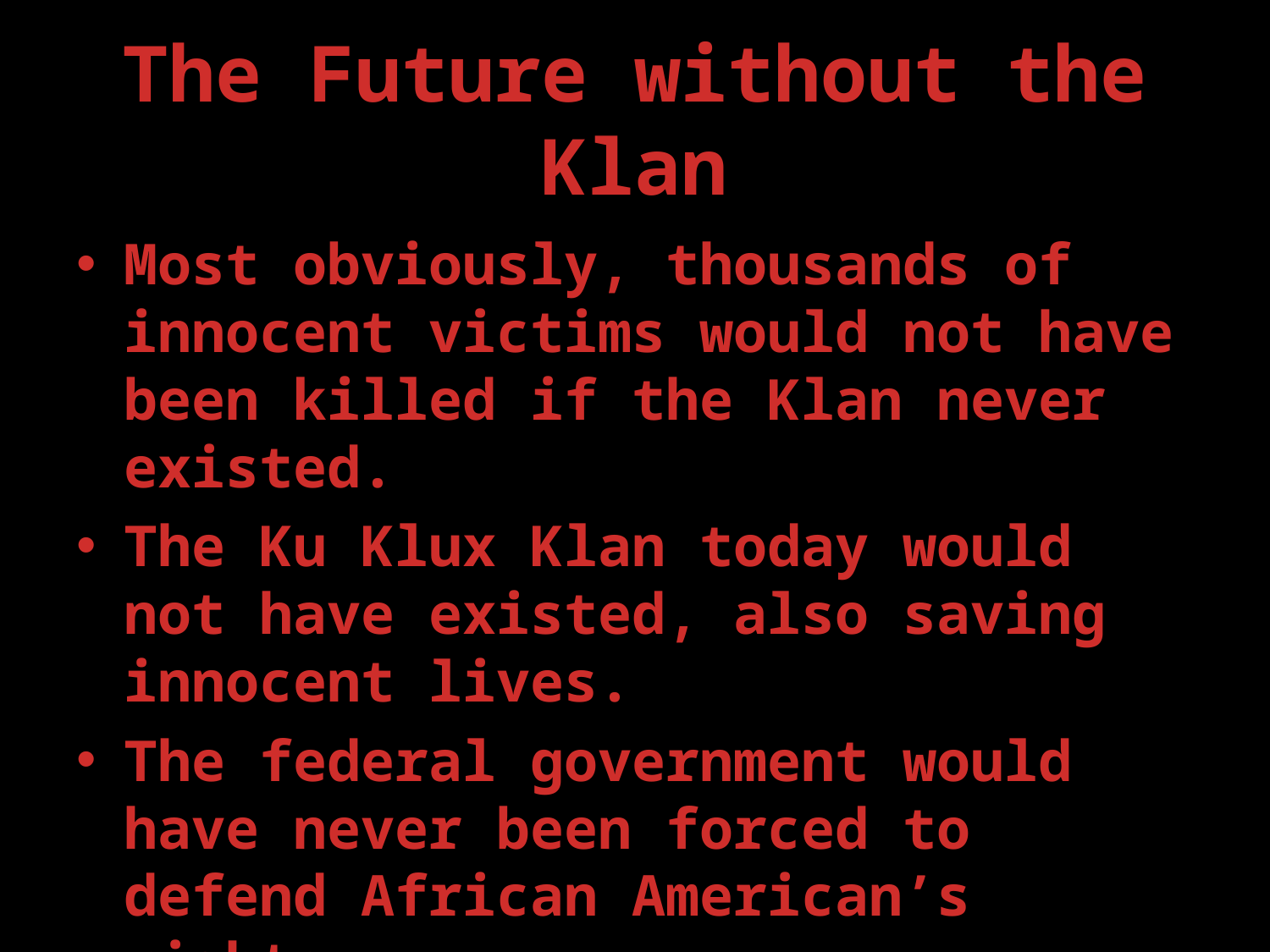

# The Future without the Klan
Most obviously, thousands of innocent victims would not have been killed if the Klan never existed.
The Ku Klux Klan today would not have existed, also saving innocent lives.
The federal government would have never been forced to defend African American’s rights.